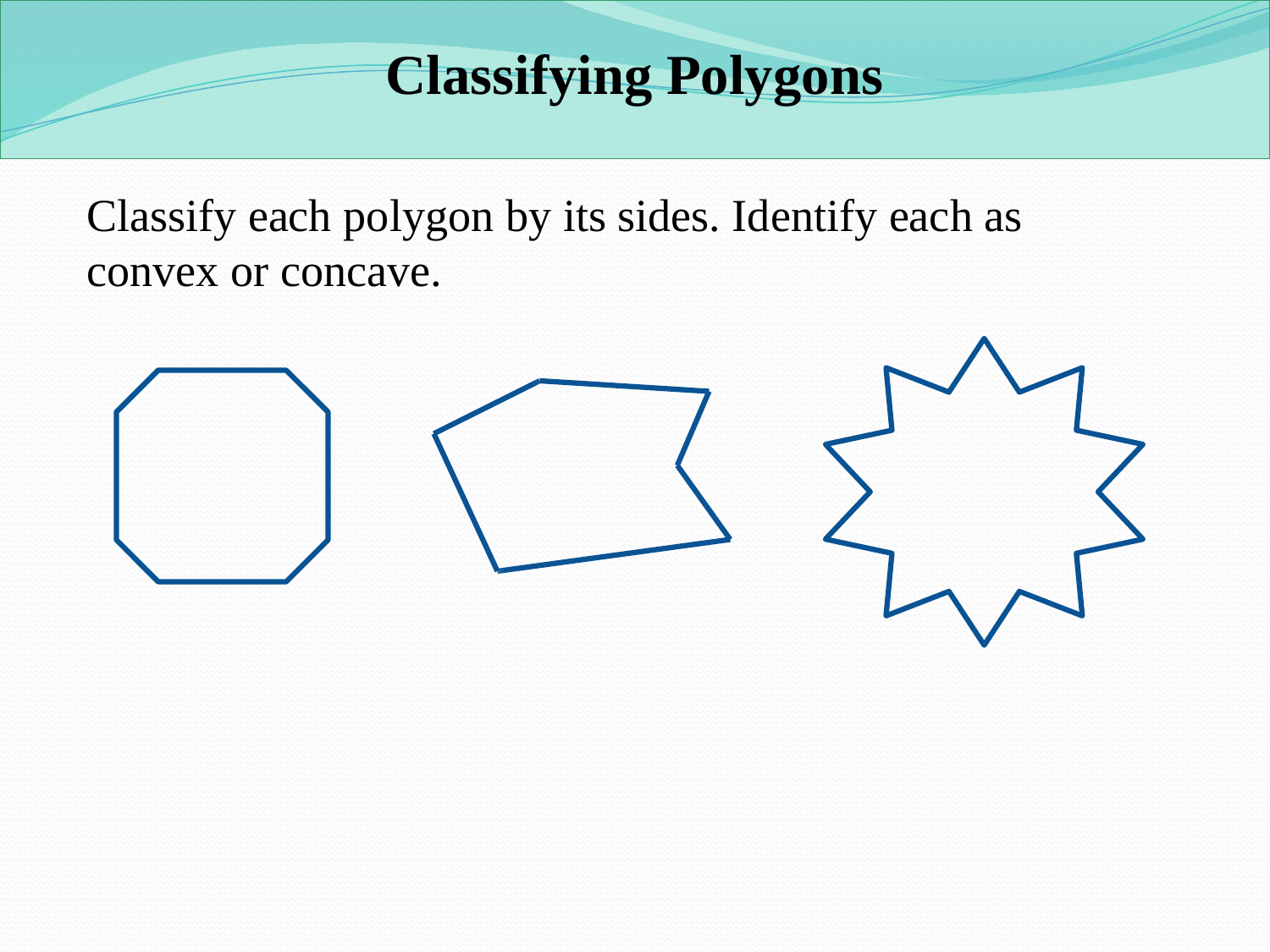

Classifying Polygons
Classify each polygon by its sides. Identify each as convex or concave.